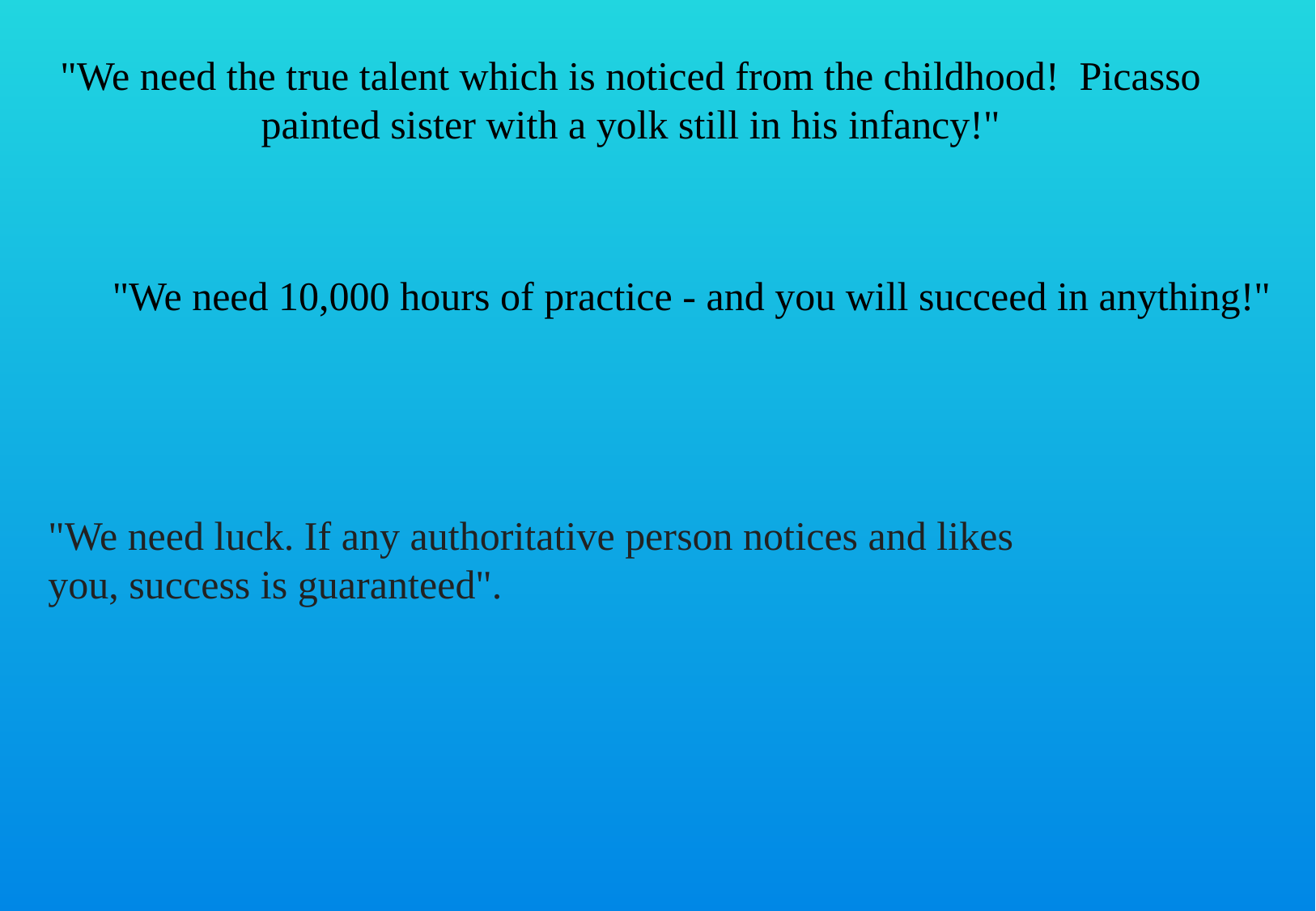

"We need the true talent which is noticed from the childhood!  Picasso painted sister with a yolk still in his infancy!"
"We need 10,000 hours of practice - and you will succeed in anything!"
"We need luck. If any authoritative person notices and likes you, success is guaranteed".